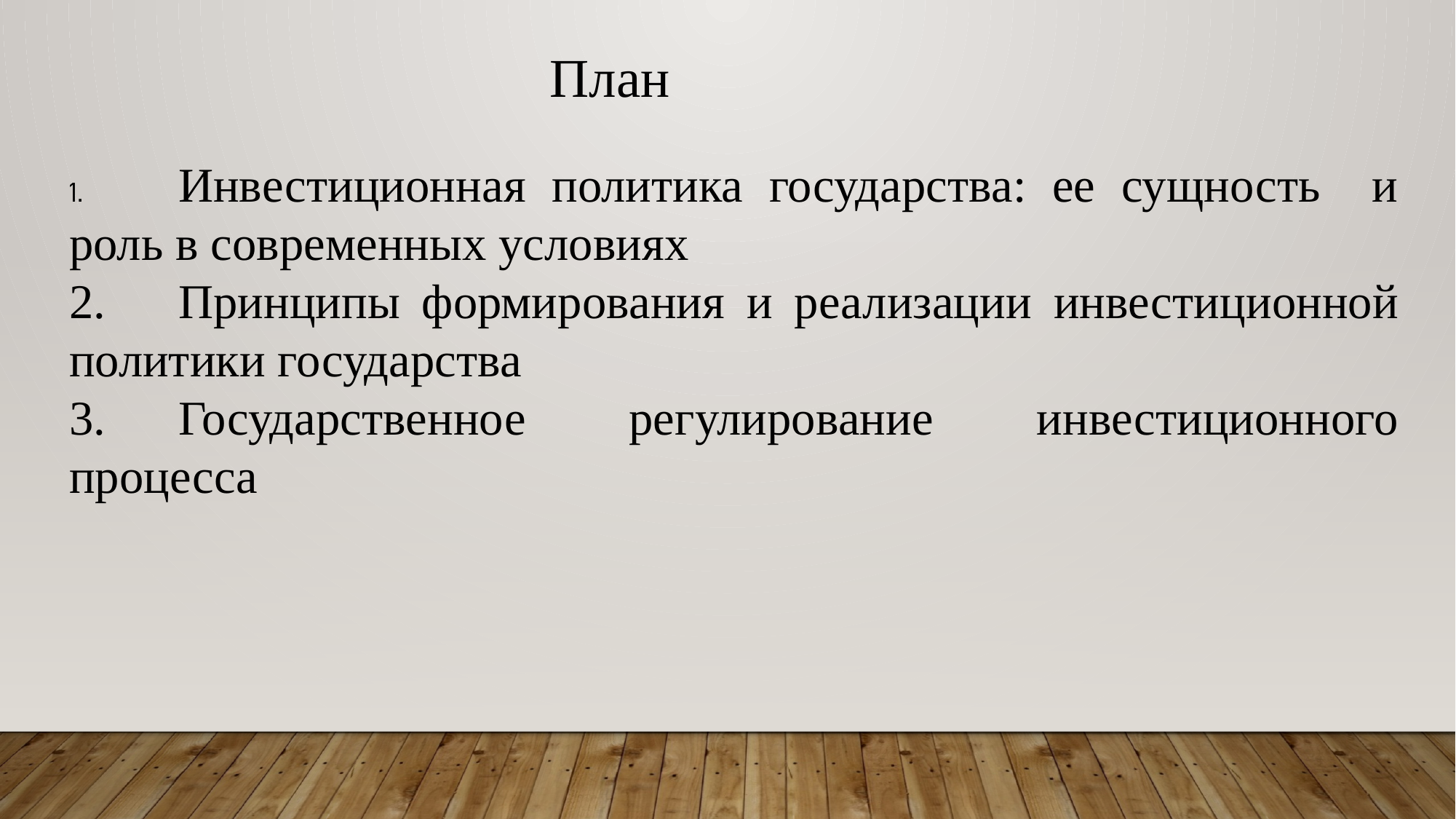

План
1.	Инвестиционная политика государства: ее сущность  и роль в современных условиях
2.	Принципы формирования и реализации инвестиционной политики государства
3.	Государственное регулирование инвестиционного процесса